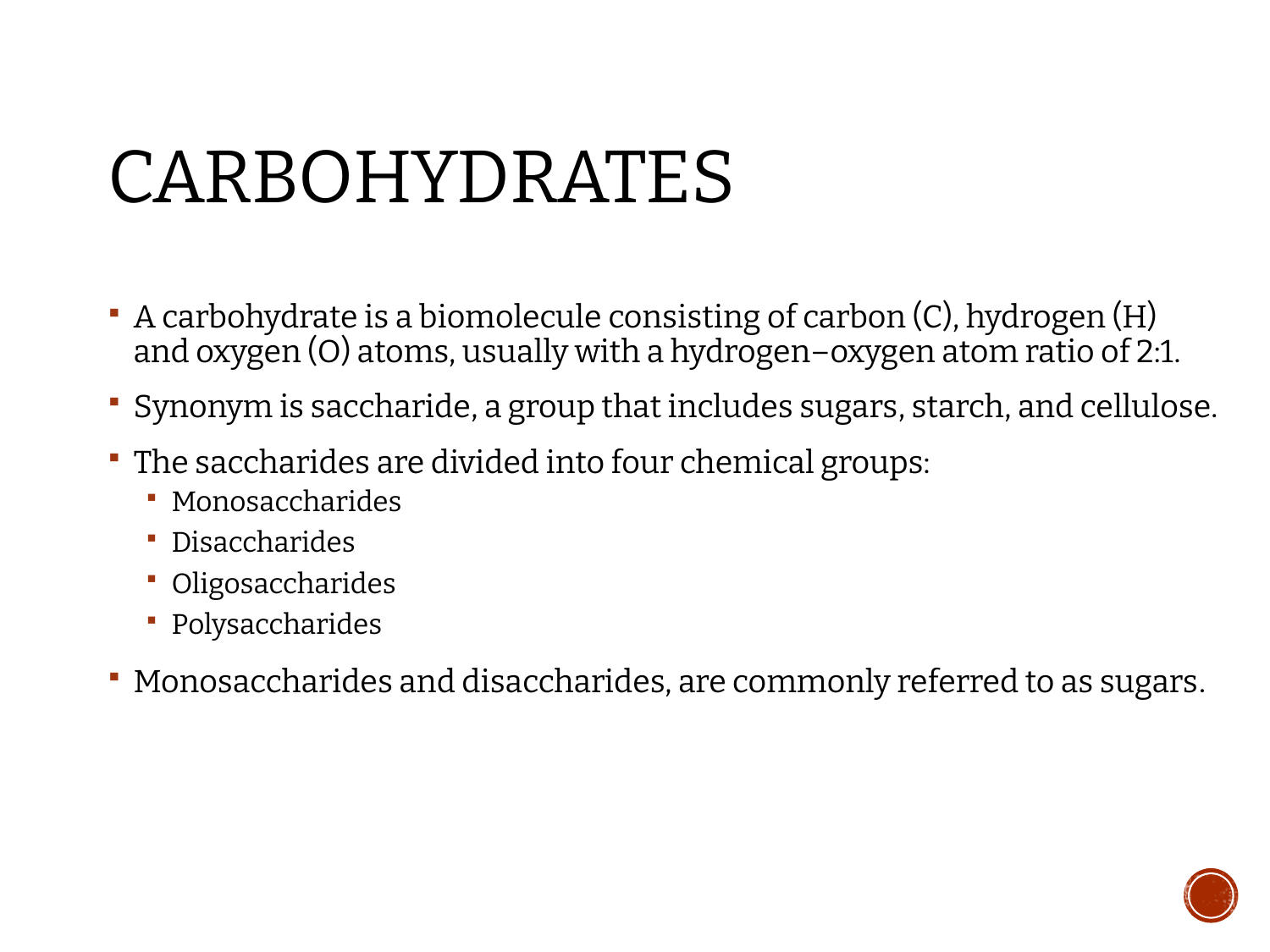

# carbohydrates
A carbohydrate is a biomolecule consisting of carbon (C), hydrogen (H) and oxygen (O) atoms, usually with a hydrogen–oxygen atom ratio of 2:1.
Synonym is saccharide, a group that includes sugars, starch, and cellulose.
The saccharides are divided into four chemical groups:
Monosaccharides
Disaccharides
Oligosaccharides
Polysaccharides
Monosaccharides and disaccharides, are commonly referred to as sugars.